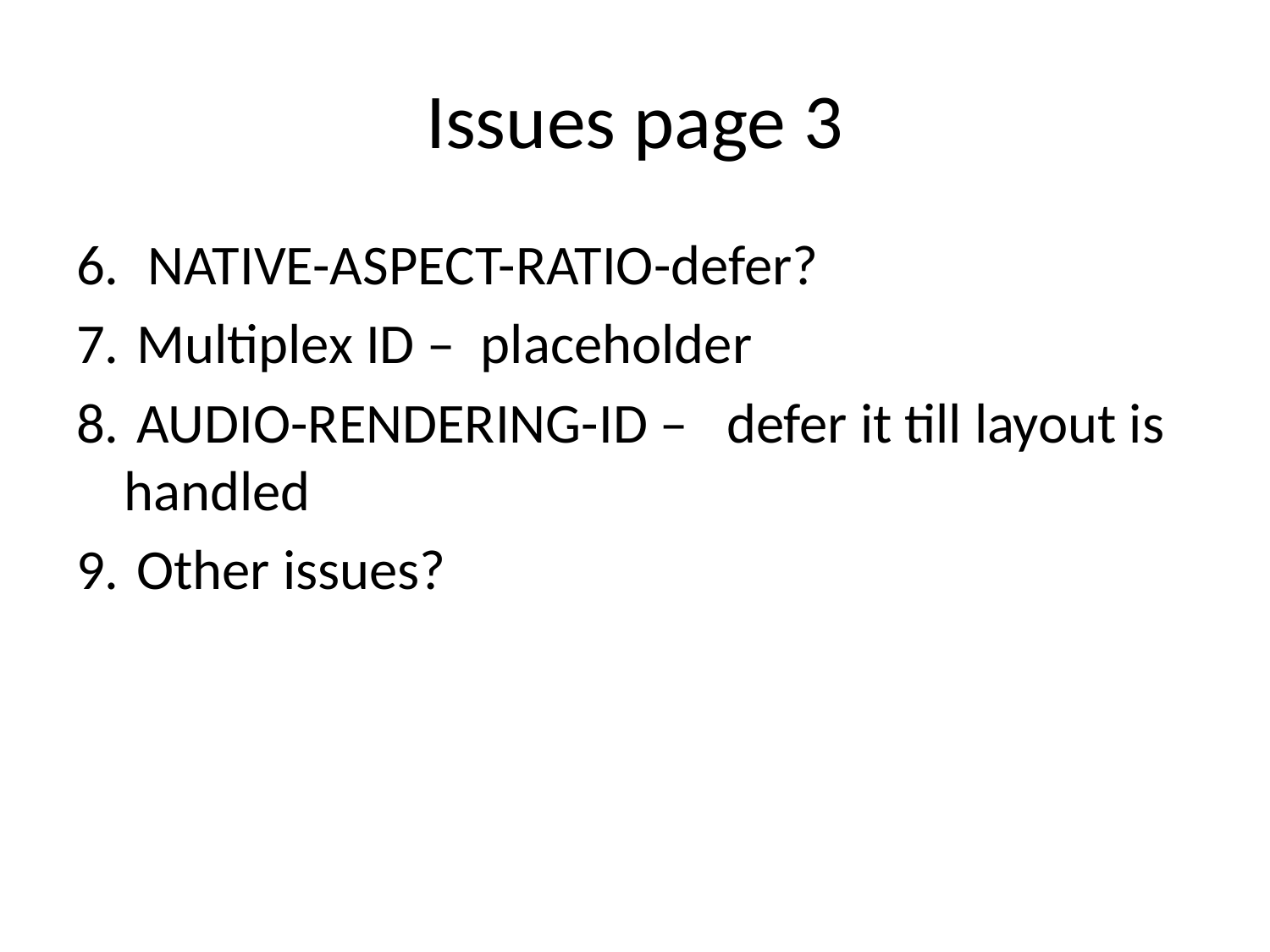

# Issues page 3
NATIVE-ASPECT-RATIO-defer?
 Multiplex ID –  placeholder
 AUDIO-RENDERING-ID –   defer it till layout is handled
 Other issues?